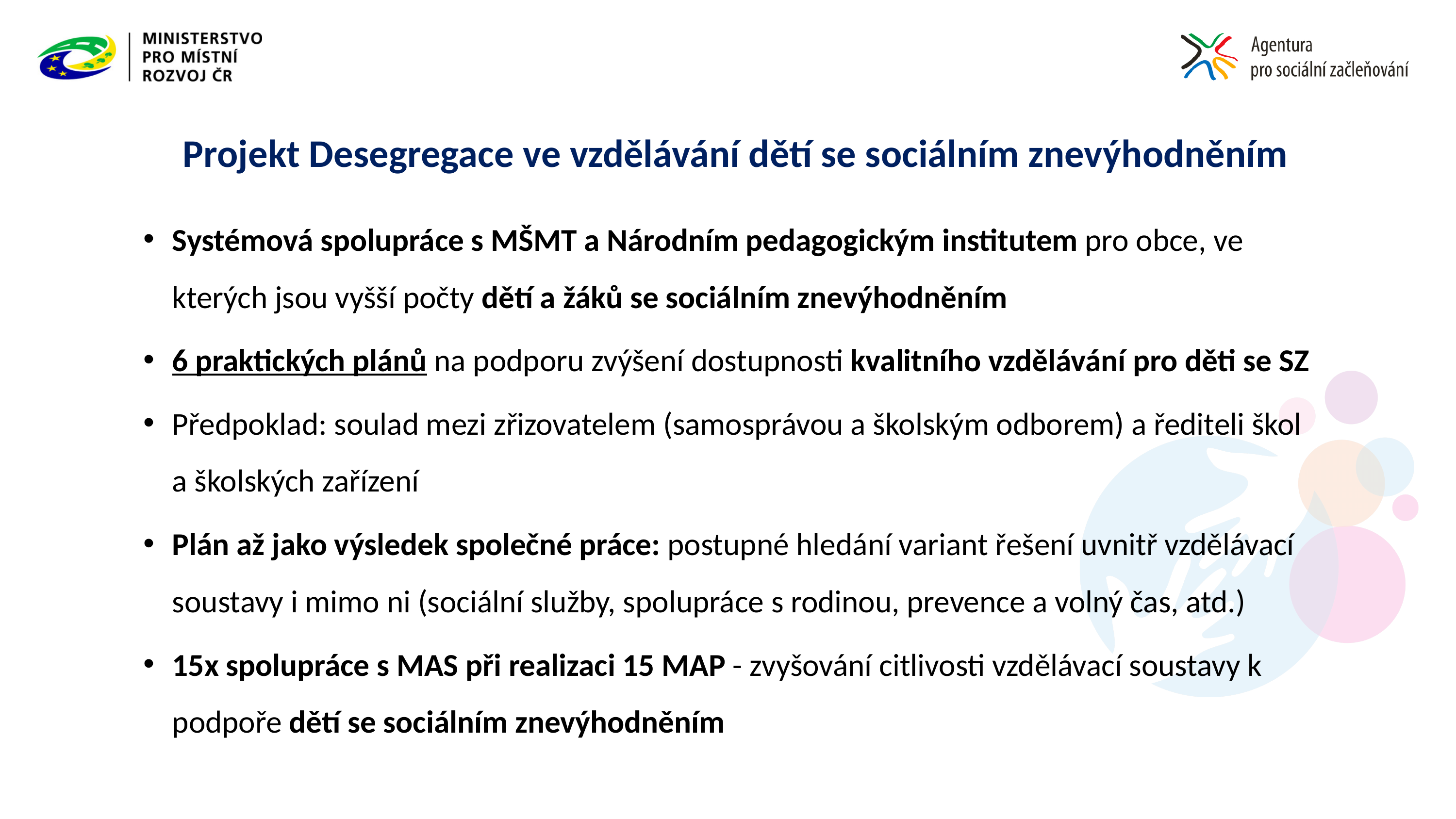

# Projekt Desegregace ve vzdělávání dětí se sociálním znevýhodněním
Systémová spolupráce s MŠMT a Národním pedagogickým institutem pro obce, ve kterých jsou vyšší počty dětí a žáků se sociálním znevýhodněním
6 praktických plánů na podporu zvýšení dostupnosti kvalitního vzdělávání pro děti se SZ
Předpoklad: soulad mezi zřizovatelem (samosprávou a školským odborem) a řediteli škol
a školských zařízení
Plán až jako výsledek společné práce: postupné hledání variant řešení uvnitř vzdělávací soustavy i mimo ni (sociální služby, spolupráce s rodinou, prevence a volný čas, atd.)
15x spolupráce s MAS při realizaci 15 MAP - zvyšování citlivosti vzdělávací soustavy k podpoře dětí se sociálním znevýhodněním